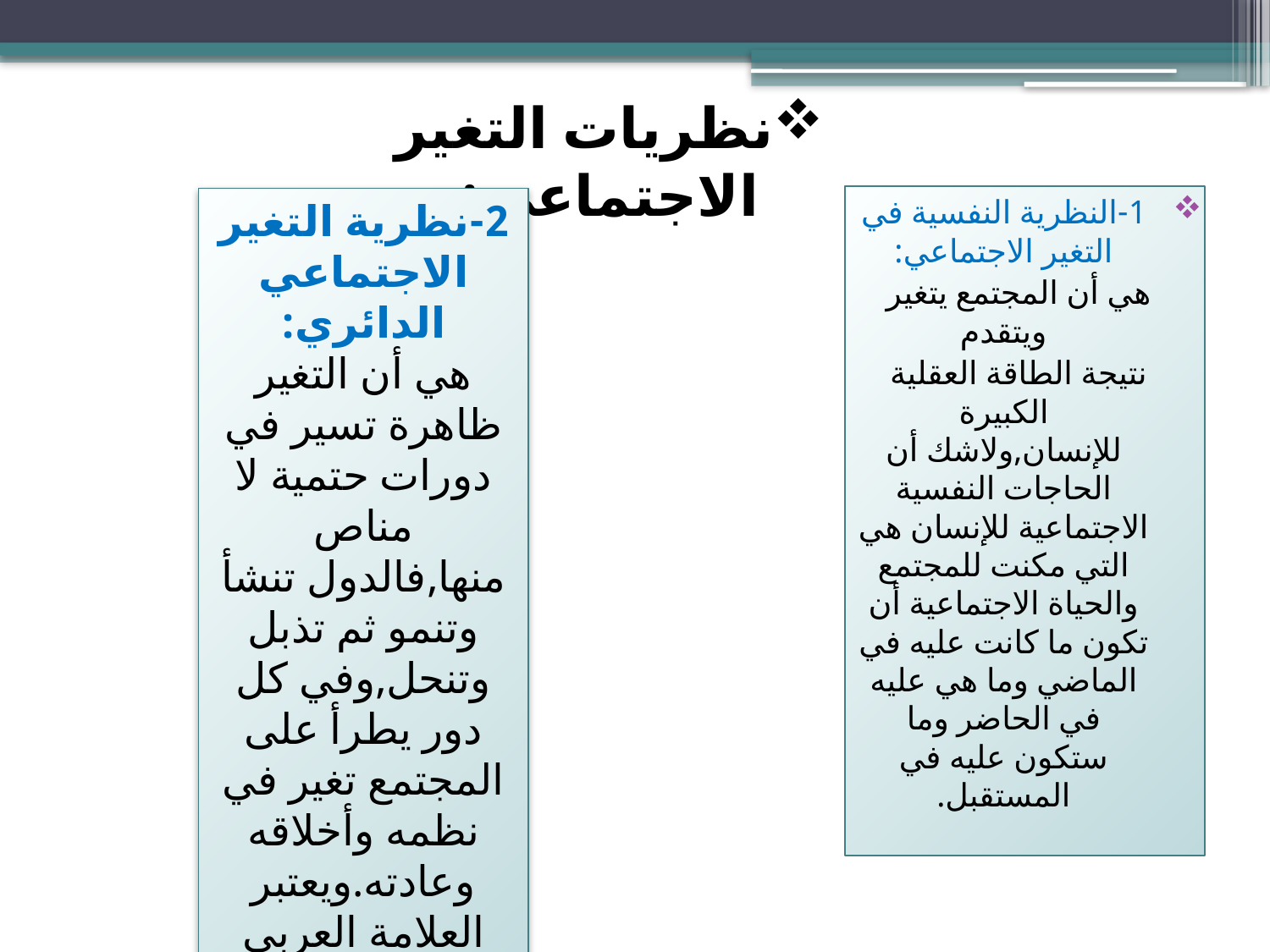

نظريات التغير الاجتماعي:
1-النظرية النفسية في التغير الاجتماعي:
هي أن المجتمع يتغير ويتقدم
نتيجة الطاقة العقلية الكبيرة للإنسان,ولاشك أن الحاجات النفسية الاجتماعية للإنسان هي التي مكنت للمجتمع والحياة الاجتماعية أن تكون ما كانت عليه في الماضي وما هي عليه في الحاضر وما ستكون عليه في المستقبل.

2-نظرية التغير الاجتماعي الدائري:
هي أن التغير ظاهرة تسير في دورات حتمية لا مناص منها,فالدول تنشأ وتنمو ثم تذبل وتنحل,وفي كل دور يطرأ على المجتمع تغير في نظمه وأخلاقه وعادته.ويعتبر العلامة العربي ابن خلدون رائد هذا الاتجاه.